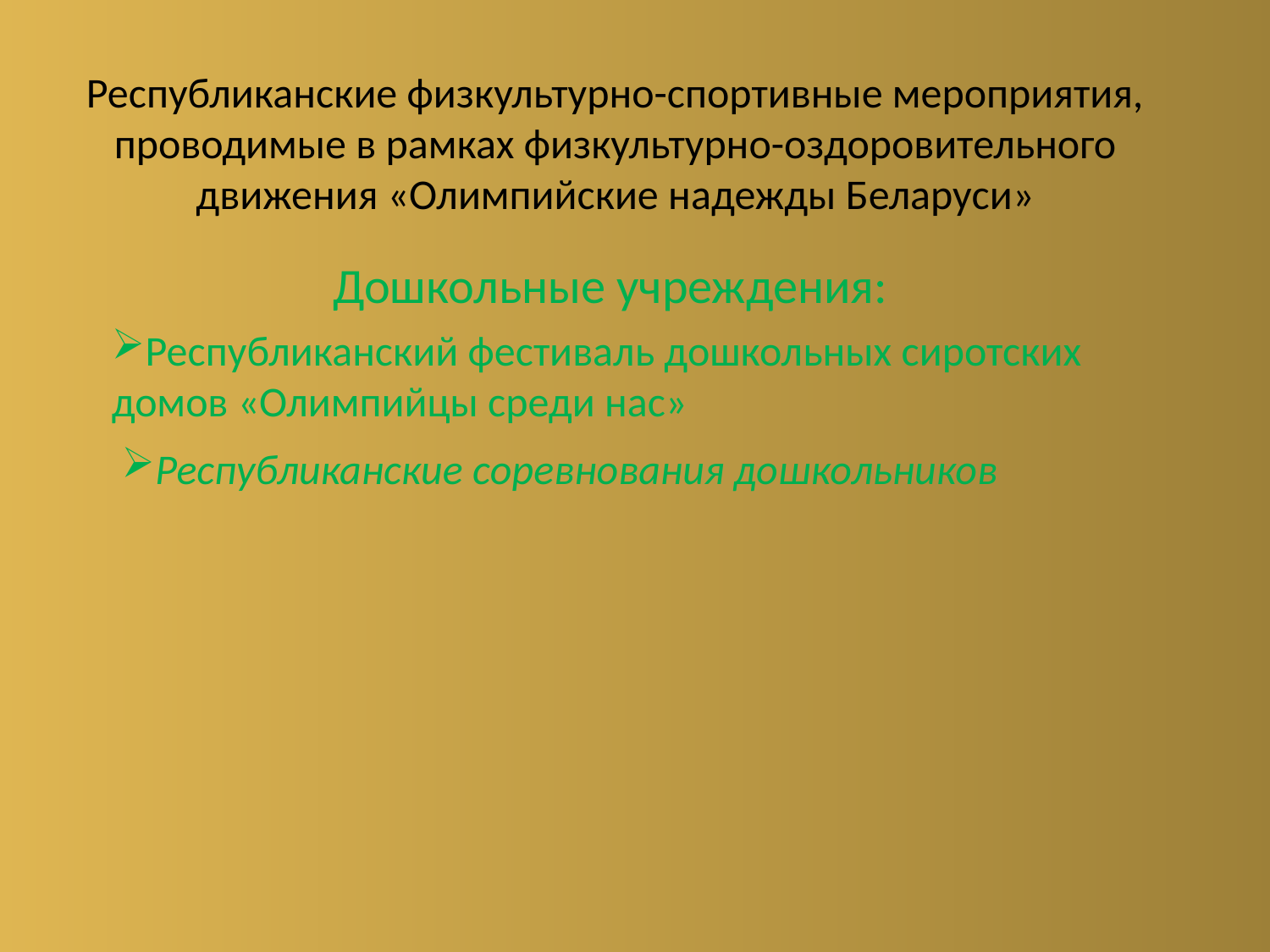

#

Республиканские физкультурно-спортивные мероприятия, проводимые в рамках физкультурно-оздоровительного движения «Олимпийские надежды Беларуси»
Дошкольные учреждения:
Республиканский фестиваль дошкольных сиротских домов «Олимпийцы среди нас»
Республиканские соревнования дошкольников